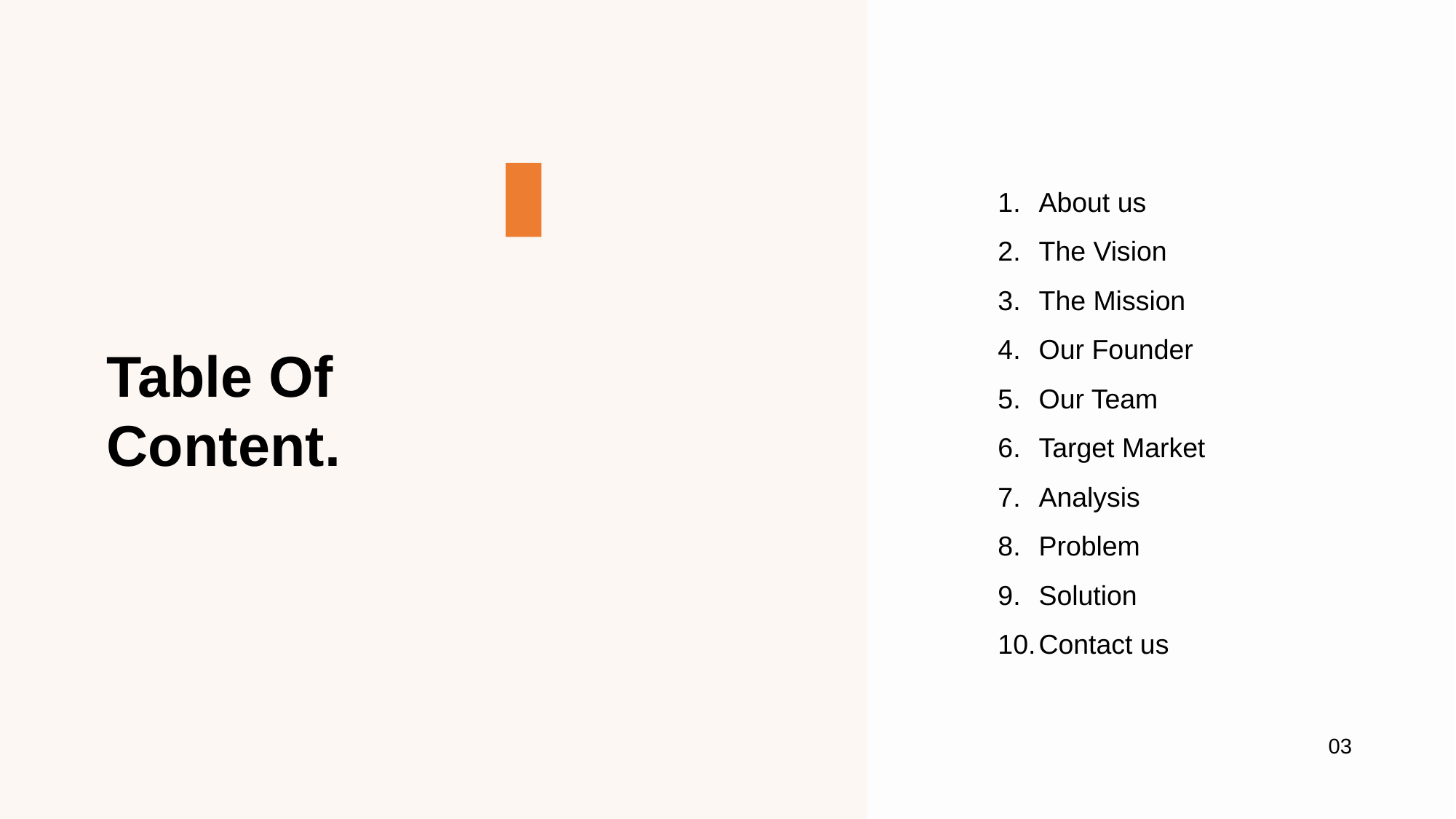

About us
The Vision
The Mission
Our Founder
Our Team
Target Market
Analysis
Problem
Solution
Contact us

Table Of Content.
03